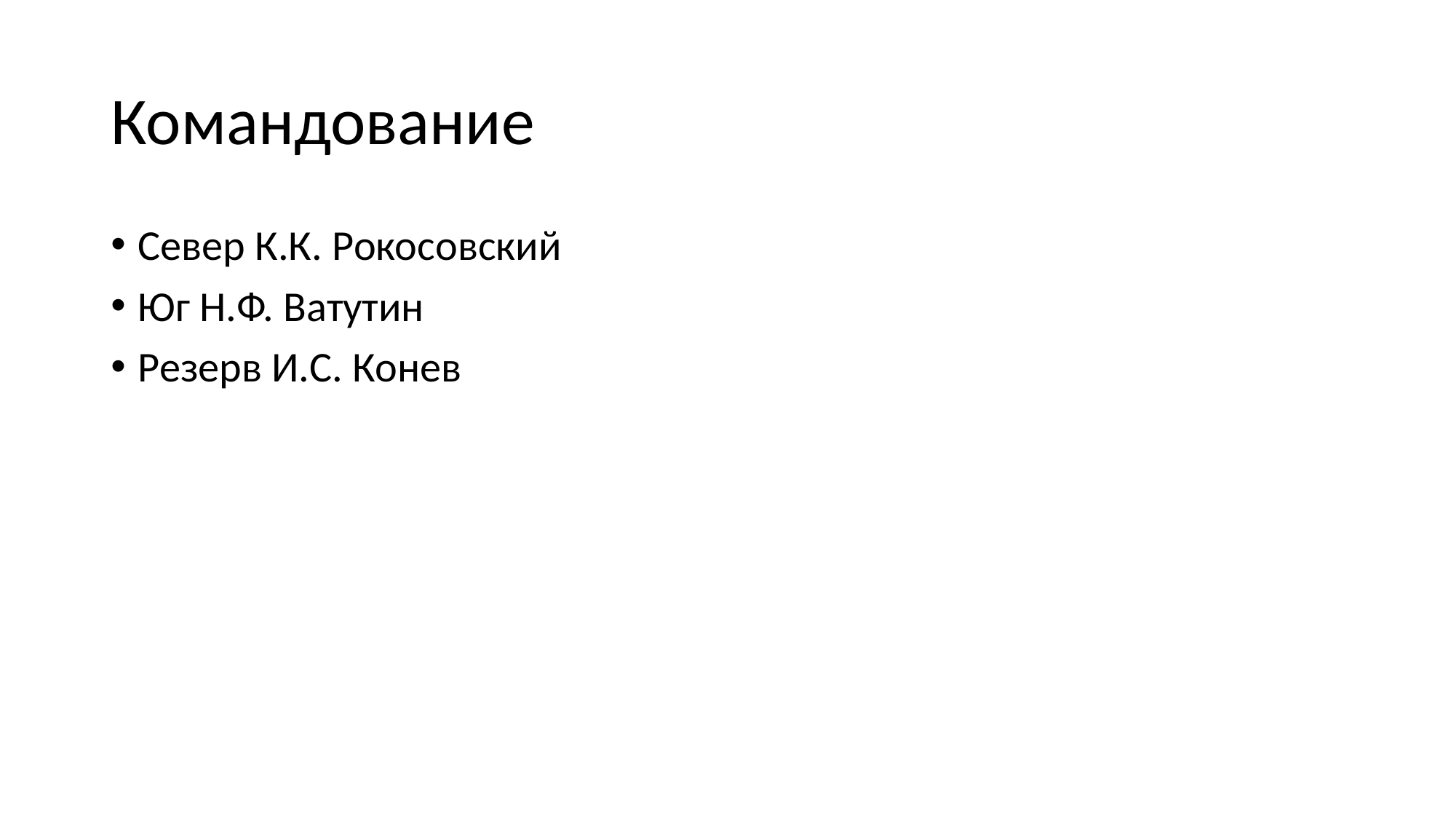

# Командование
Север К.К. Рокосовский
Юг Н.Ф. Ватутин
Резерв И.С. Конев